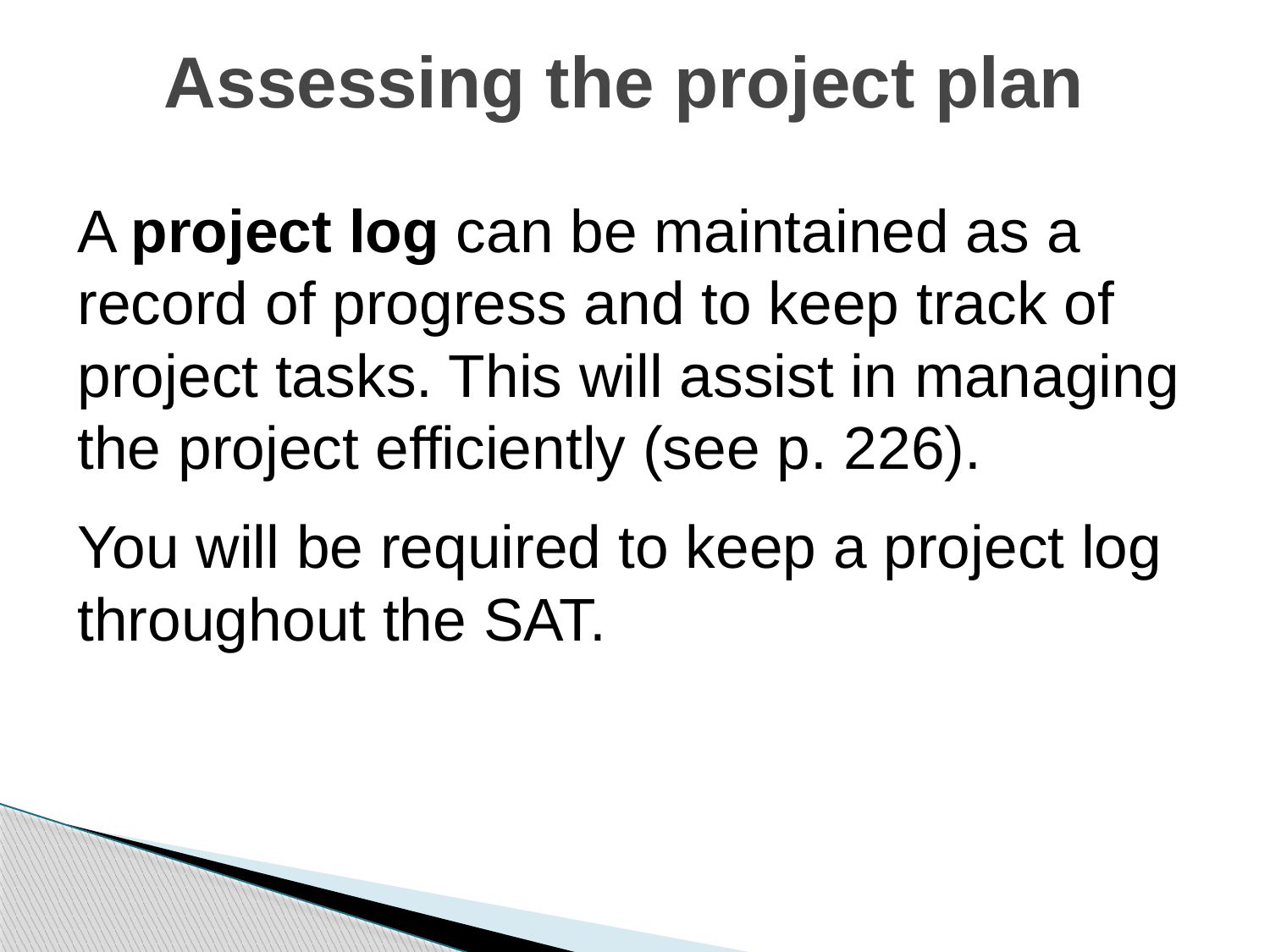

# Assessing the project plan
A project log can be maintained as a record of progress and to keep track of project tasks. This will assist in managing the project efficiently (see p. 226).
You will be required to keep a project log throughout the SAT.